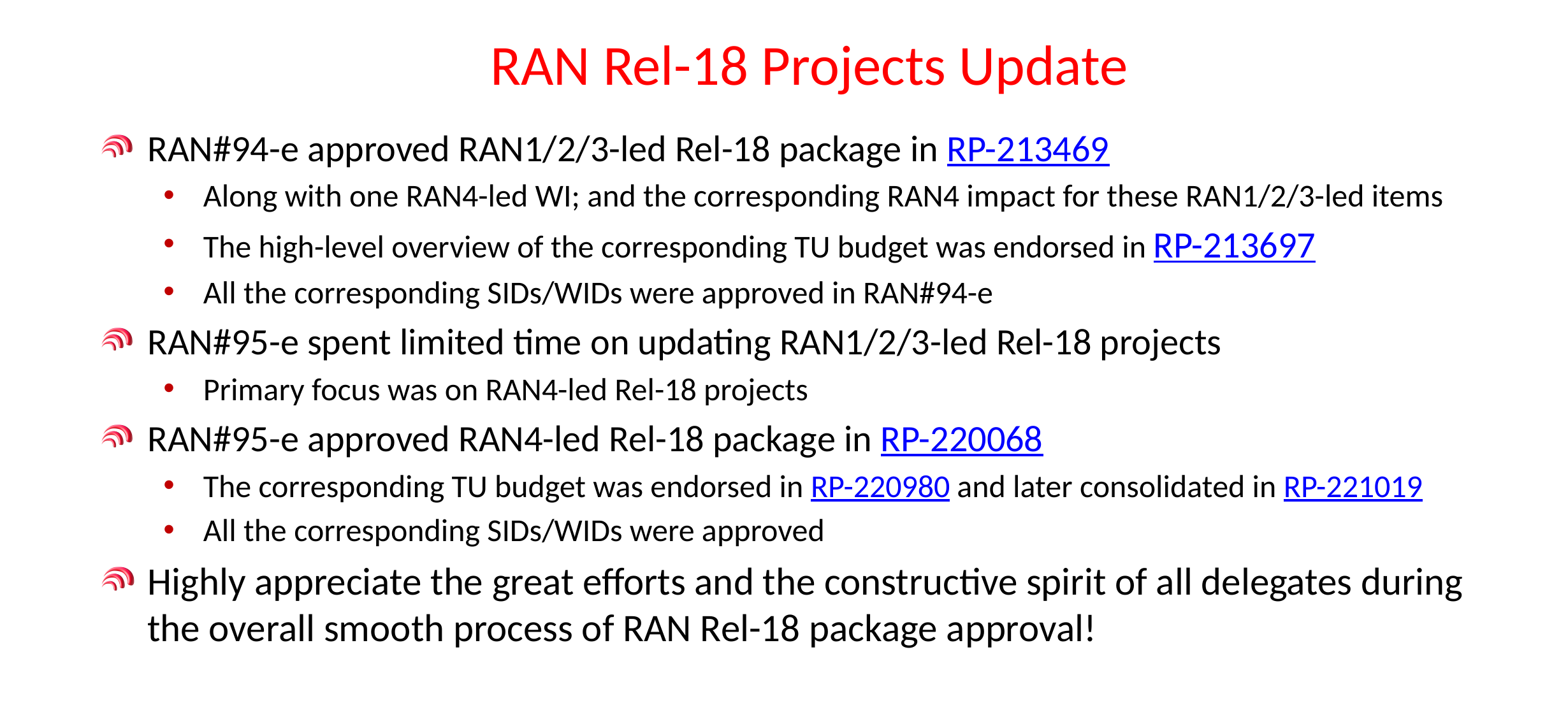

# RAN Rel-18 Projects Update
RAN#94-e approved RAN1/2/3-led Rel-18 package in RP-213469
Along with one RAN4-led WI; and the corresponding RAN4 impact for these RAN1/2/3-led items
The high-level overview of the corresponding TU budget was endorsed in RP-213697
All the corresponding SIDs/WIDs were approved in RAN#94-e
RAN#95-e spent limited time on updating RAN1/2/3-led Rel-18 projects
Primary focus was on RAN4-led Rel-18 projects
RAN#95-e approved RAN4-led Rel-18 package in RP-220068
The corresponding TU budget was endorsed in RP-220980 and later consolidated in RP-221019
All the corresponding SIDs/WIDs were approved
Highly appreciate the great efforts and the constructive spirit of all delegates during the overall smooth process of RAN Rel-18 package approval!